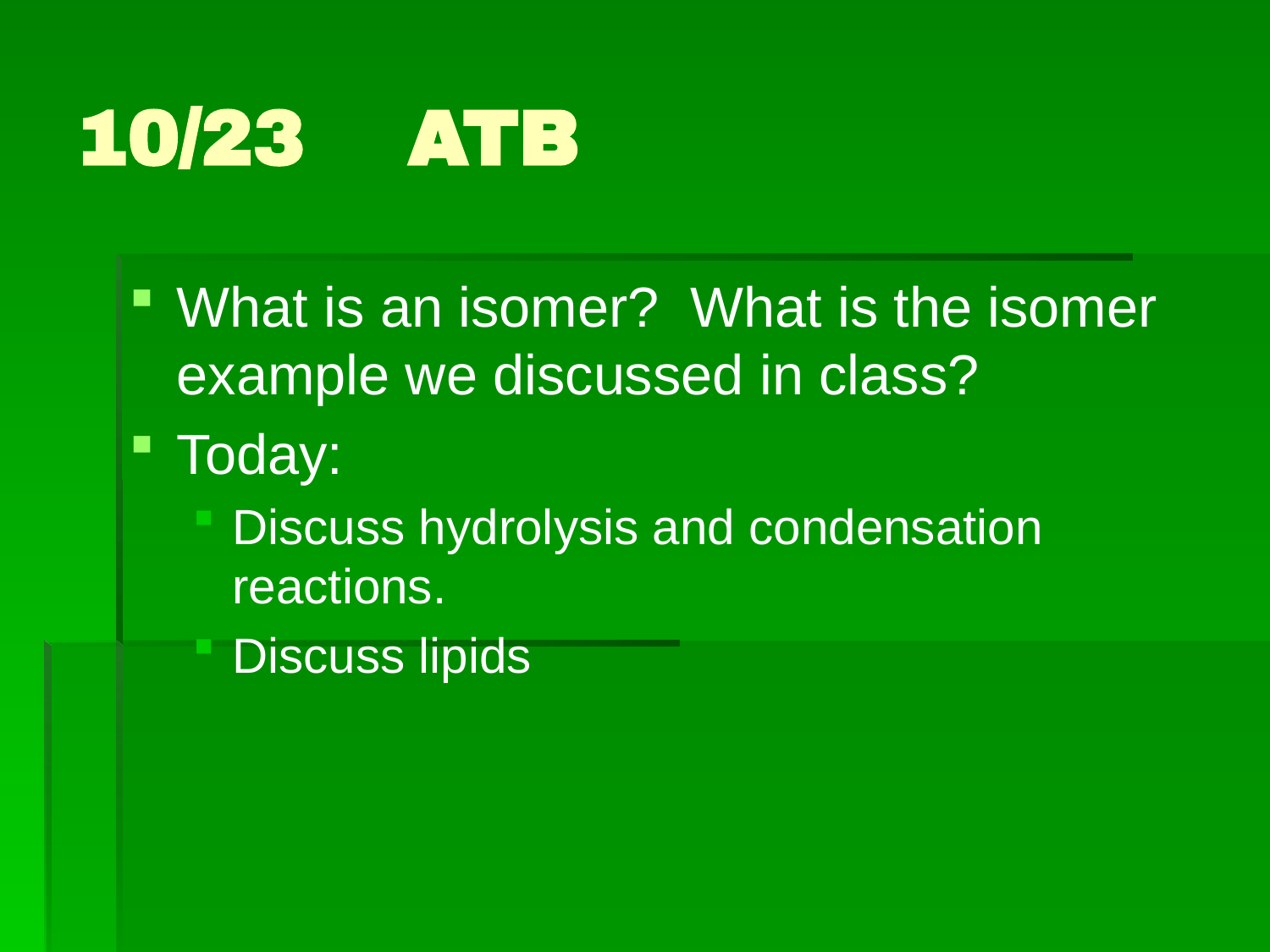

# 10/23    ATB
What is an isomer?  What is the isomer example we discussed in class?
Today:
Discuss hydrolysis and condensation reactions.
Discuss lipids